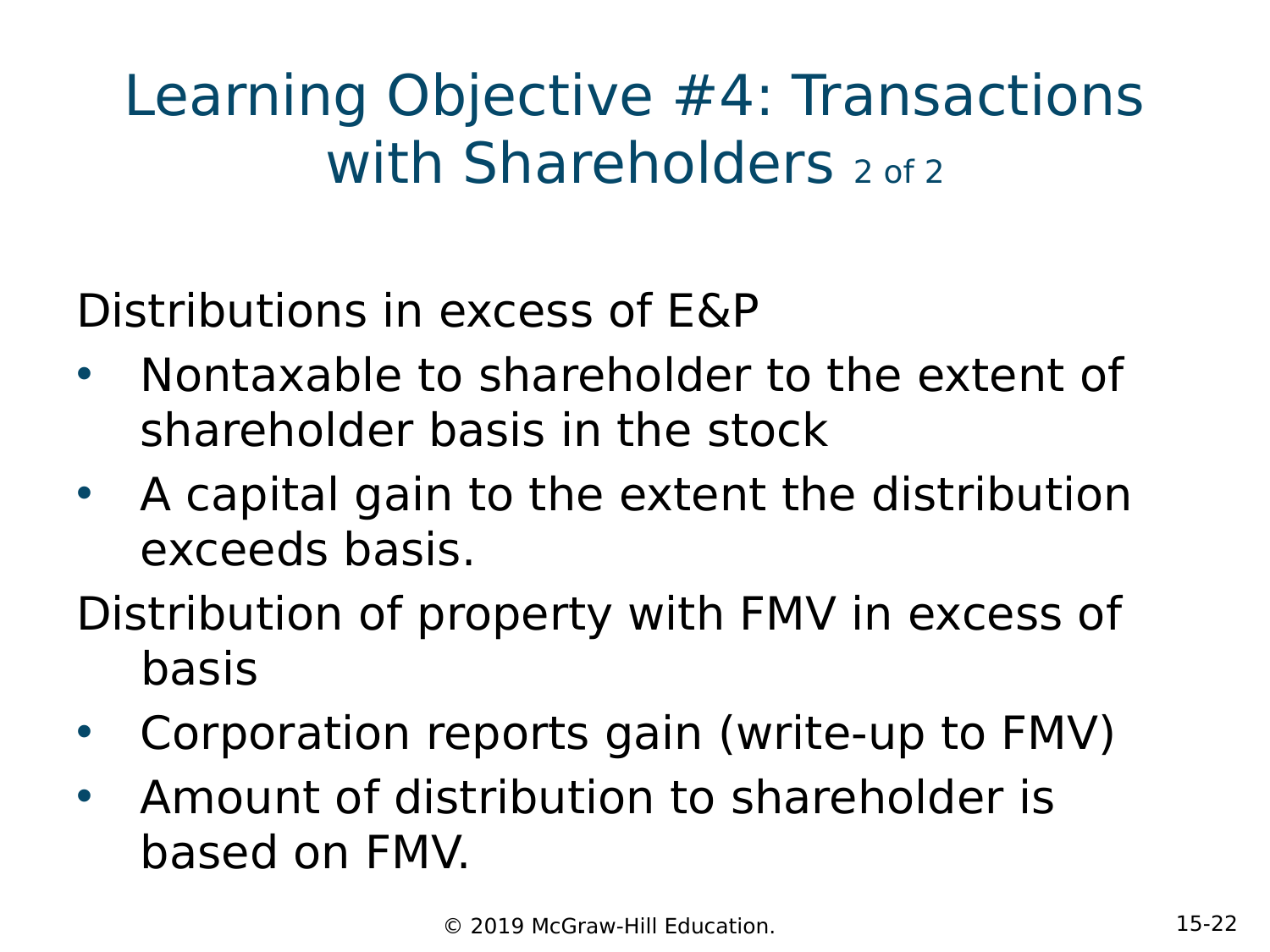

# Learning Objective #4: Transactions with Shareholders 2 of 2
Distributions in excess of E&P
Nontaxable to shareholder to the extent of shareholder basis in the stock
A capital gain to the extent the distribution exceeds basis.
Distribution of property with FMV in excess of basis
Corporation reports gain (write-up to FMV)
Amount of distribution to shareholder is based on FMV.